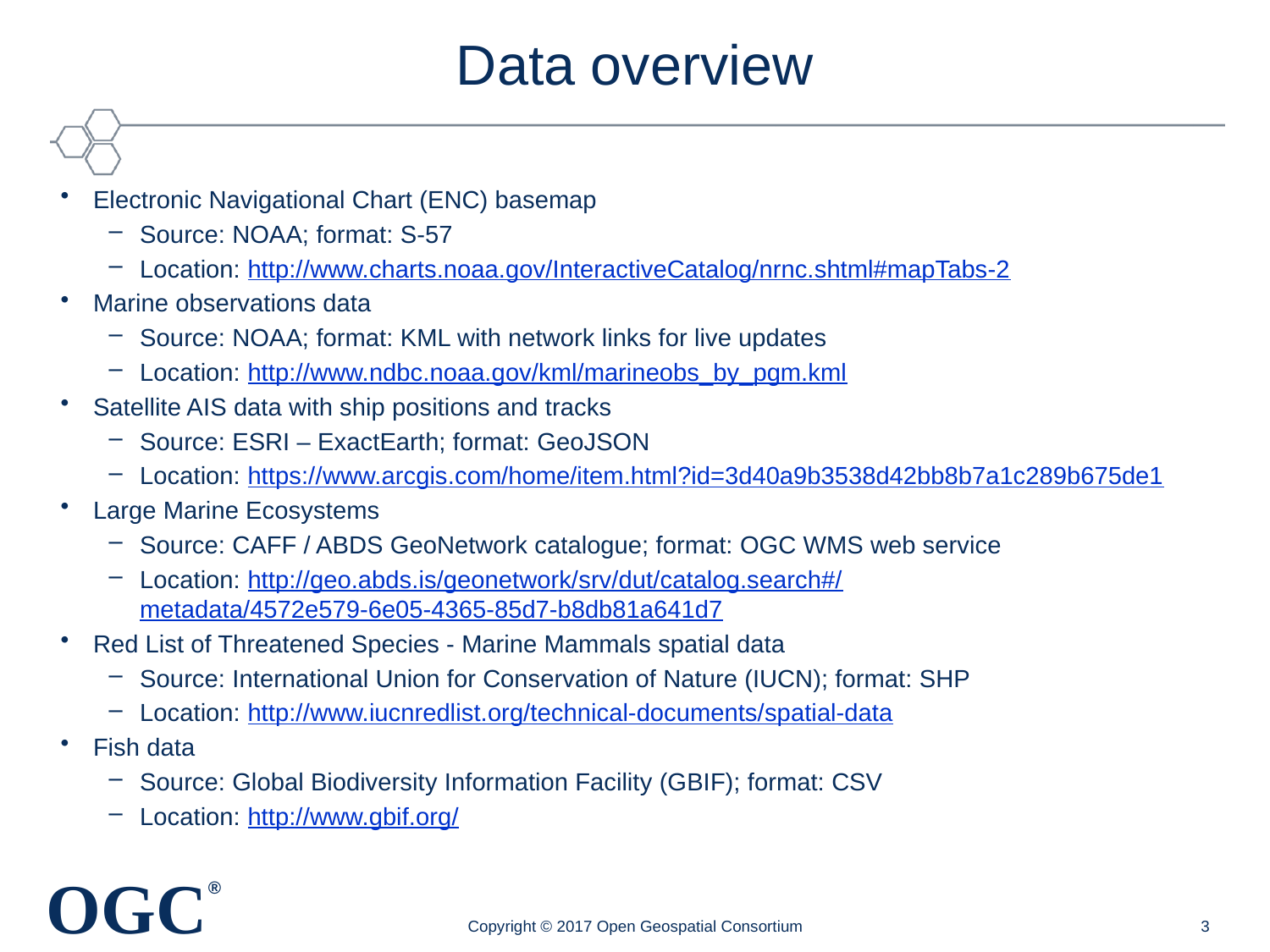

# Data overview
Electronic Navigational Chart (ENC) basemap
Source: NOAA; format: S-57
Location: http://www.charts.noaa.gov/InteractiveCatalog/nrnc.shtml#mapTabs-2
Marine observations data
Source: NOAA; format: KML with network links for live updates
Location: http://www.ndbc.noaa.gov/kml/marineobs_by_pgm.kml
Satellite AIS data with ship positions and tracks
Source: ESRI – ExactEarth; format: GeoJSON
Location: https://www.arcgis.com/home/item.html?id=3d40a9b3538d42bb8b7a1c289b675de1
Large Marine Ecosystems
Source: CAFF / ABDS GeoNetwork catalogue; format: OGC WMS web service
Location: http://geo.abds.is/geonetwork/srv/dut/catalog.search#/metadata/4572e579-6e05-4365-85d7-b8db81a641d7
Red List of Threatened Species - Marine Mammals spatial data
Source: International Union for Conservation of Nature (IUCN); format: SHP
Location: http://www.iucnredlist.org/technical-documents/spatial-data
Fish data
Source: Global Biodiversity Information Facility (GBIF); format: CSV
Location: http://www.gbif.org/

Copyright © 2017 Open Geospatial Consortium
3